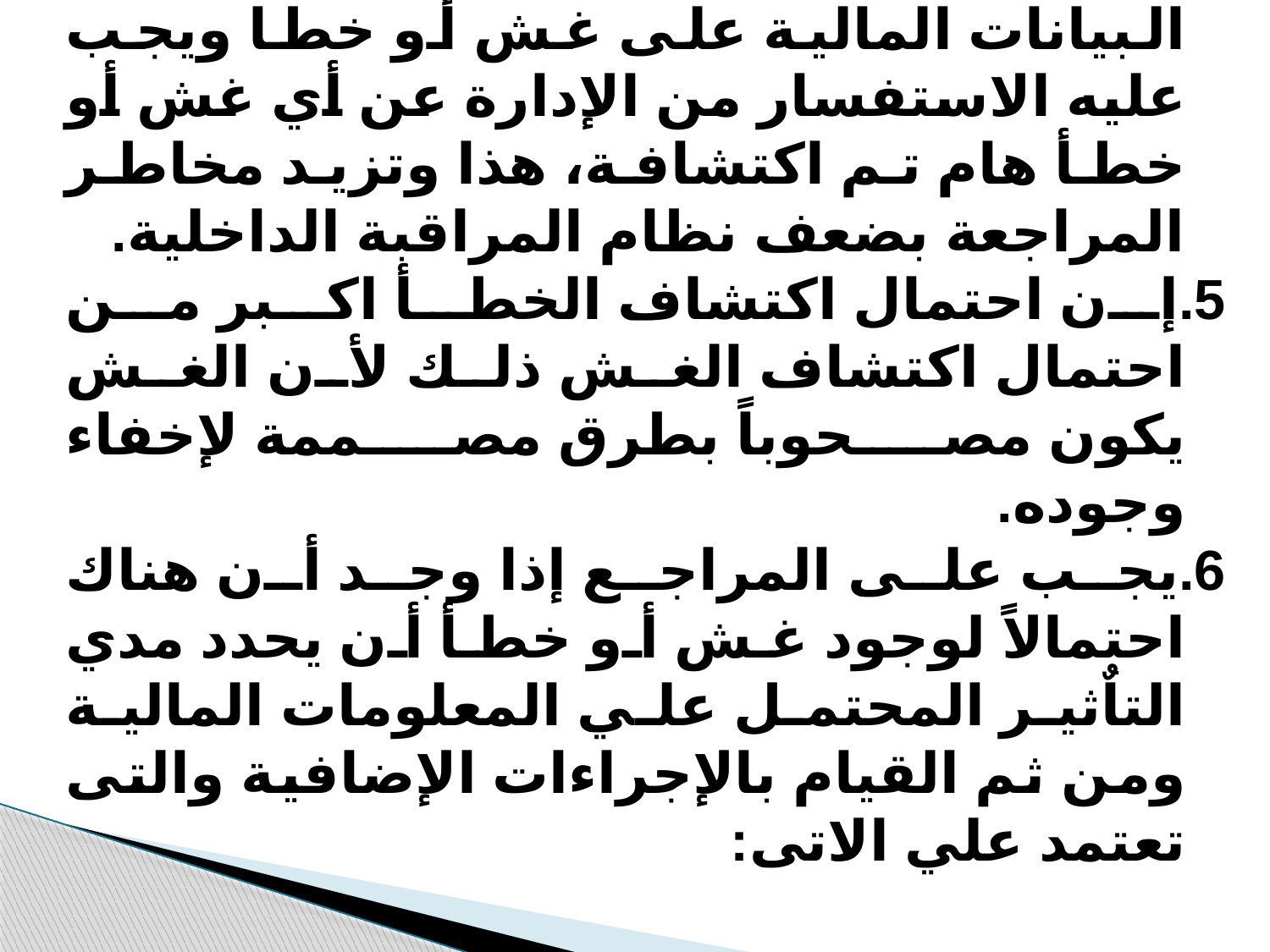

يجب علي المراجع تقويم مخاطر احتواء البيانات المالية على غش أو خطا ويجب عليه الاستفسار من الإدارة عن أي غش أو خطأ هام تم اكتشافة، هذا وتزيد مخاطر المراجعة بضعف نظام المراقبة الداخلية.
إن احتمال اكتشاف الخطأ اكبر من احتمال اكتشاف الغش ذلك لأن الغش يكون مصحوباً بطرق مصممة لإخفاء وجوده.
يجب على المراجع إذا وجد أن هناك احتمالاً لوجود غش أو خطأ أن يحدد مدي التاٌثير المحتمل علي المعلومات المالية ومن ثم القيام بالإجراءات الإضافية والتى تعتمد علي الاتى: